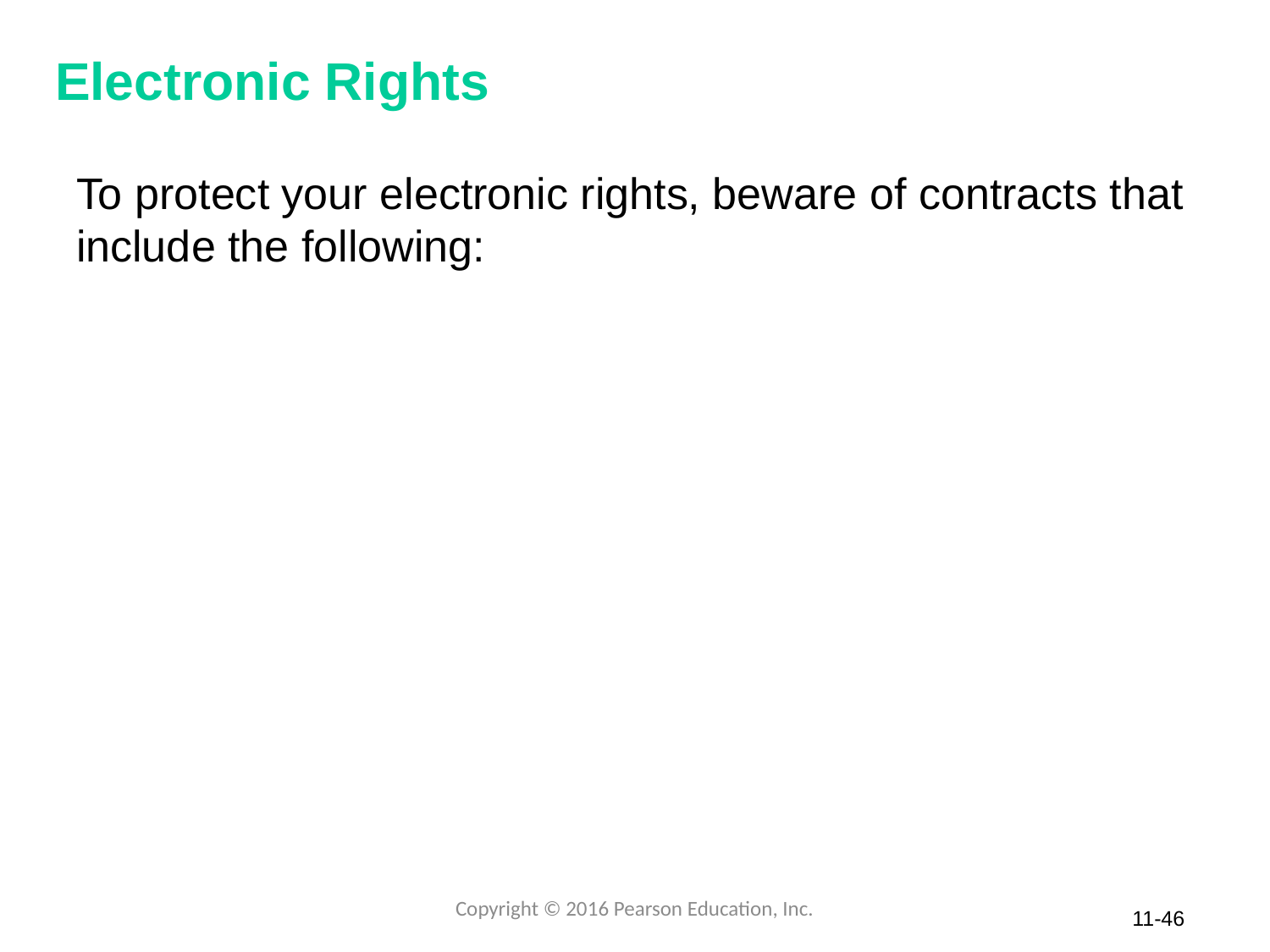

# Electronic Rights
To protect your electronic rights, beware of contracts that include the following:

Copyright © 2016 Pearson Education, Inc.